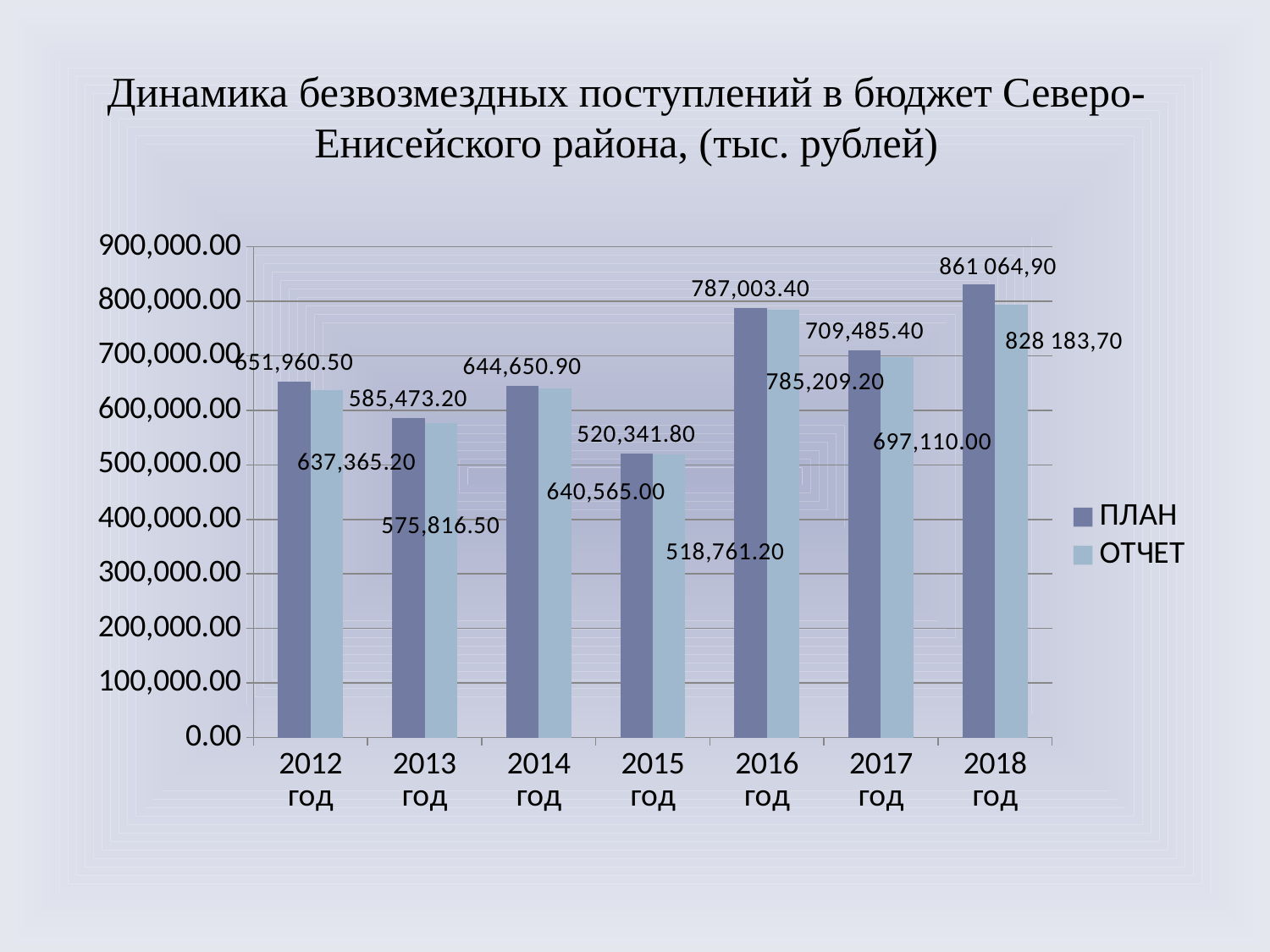

# Динамика безвозмездных поступлений в бюджет Северо-Енисейского района, (тыс. рублей)

### Chart

| Category | ПЛАН | ОТЧЕТ |
|---|---|---|
| 2012 год | 651960.5 | 637365.2 |
| 2013 год | 585473.2 | 575816.5 |
| 2014 год | 644650.9 | 640565.0 |
| 2015 год | 520341.8 | 518761.2 |
| 2016 год | 787003.4 | 785209.2 |
| 2017 год | 709485.4 | 697110.0 |
| 2018 год | 831179.0 | 793699.3 |